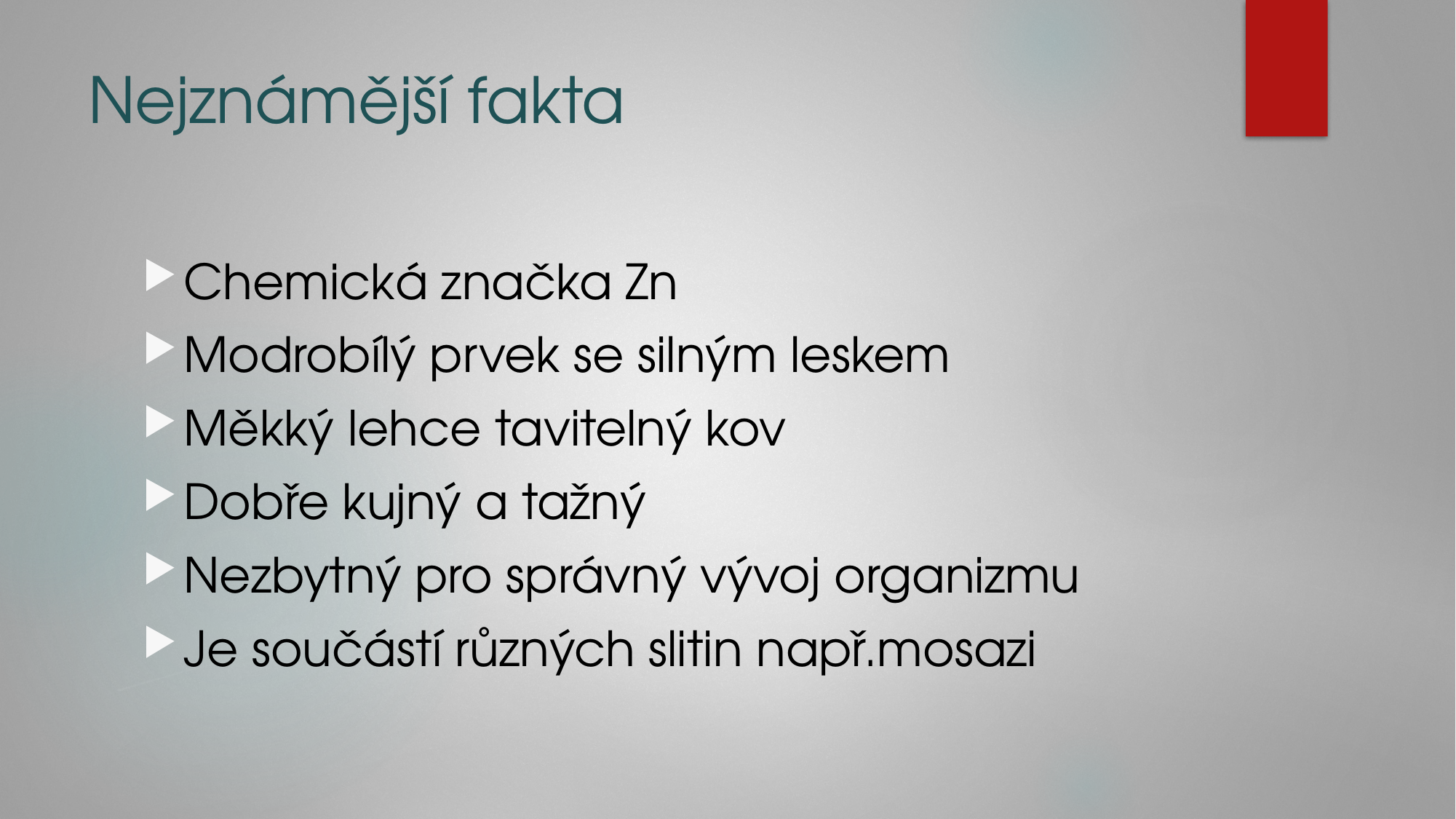

# Nejznámější fakta
Chemická značka Zn
Modrobílý prvek se silným leskem
Měkký lehce tavitelný kov
Dobře kujný a tažný
Nezbytný pro správný vývoj organizmu
Je součástí různých slitin např.mosazi